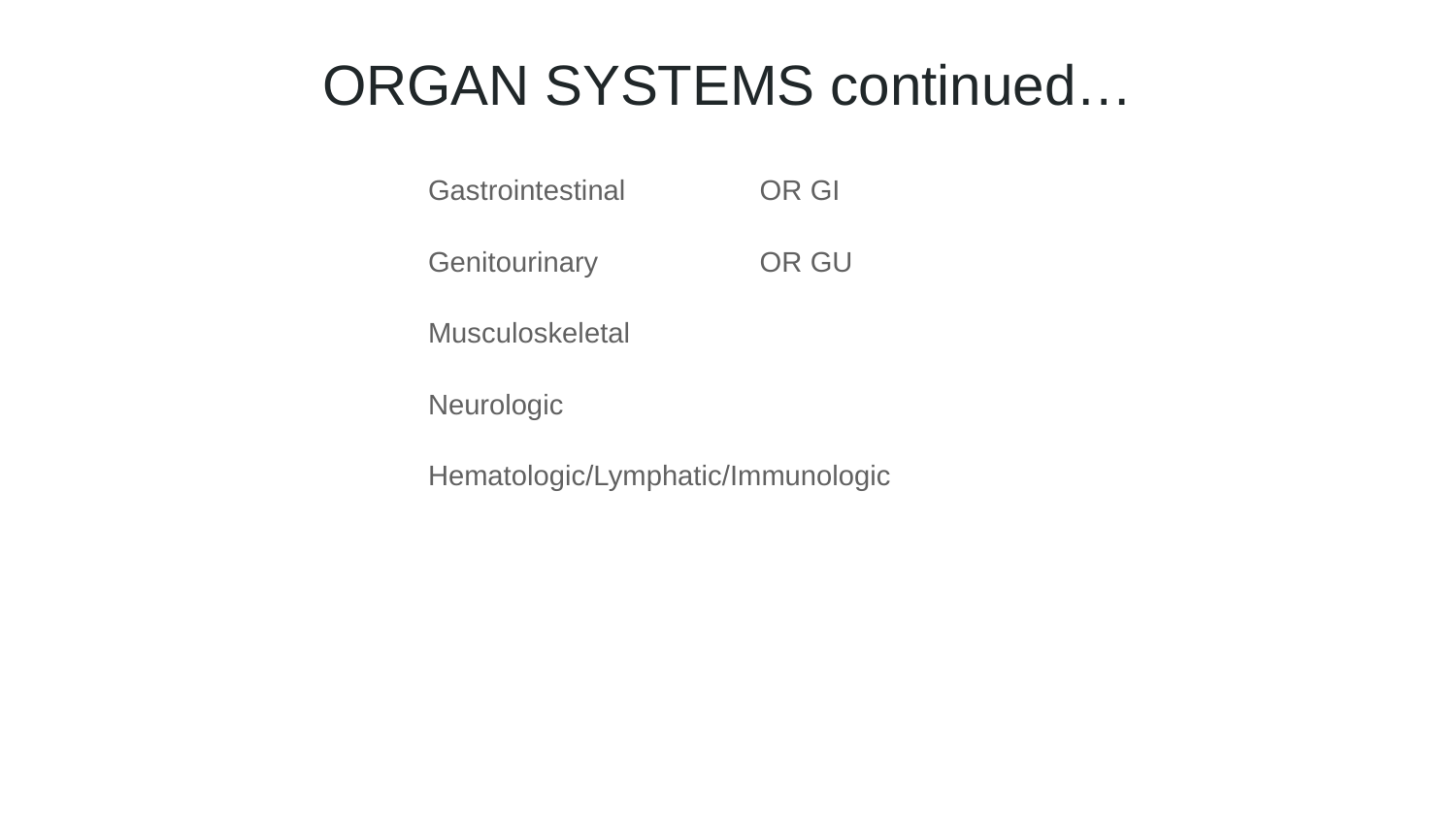

# ORGAN SYSTEMS continued…

Gastrointestinal
Genitourinary
Musculoskeletal
Neurologic
Hematologic/Lymphatic/Immunologic

OR GI
OR GU